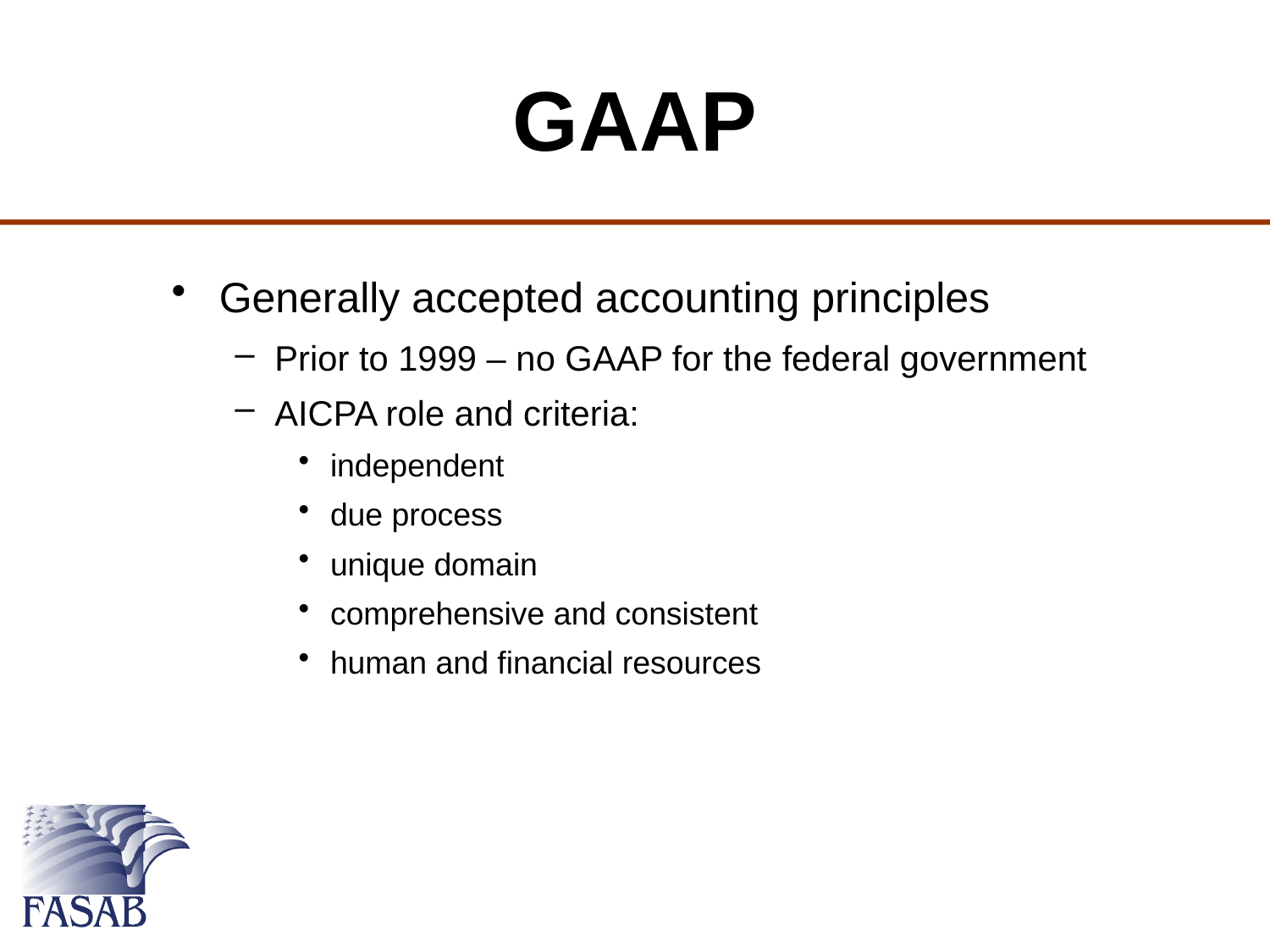

# GAAP
Generally accepted accounting principles
Prior to 1999 – no GAAP for the federal government
AICPA role and criteria:
independent
due process
unique domain
comprehensive and consistent
human and financial resources